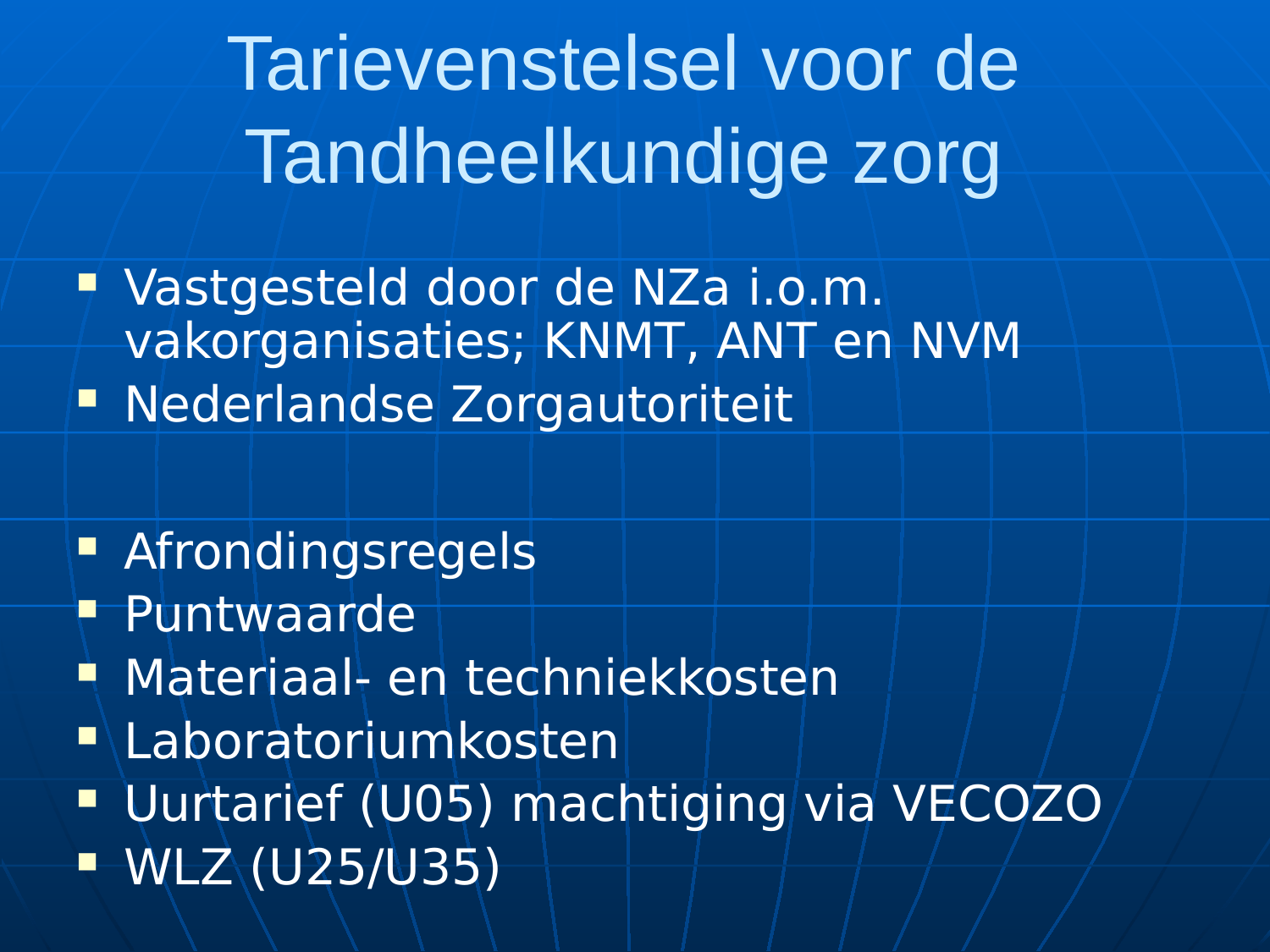

# Tarievenstelsel voor de  Tandheelkundige zorg
Vastgesteld door de NZa i.o.m. vakorganisaties; KNMT, ANT en NVM
Nederlandse Zorgautoriteit

Afrondingsregels
Puntwaarde
Materiaal- en techniekkosten
Laboratoriumkosten
Uurtarief (U05) machtiging via VECOZO
WLZ (U25/U35)